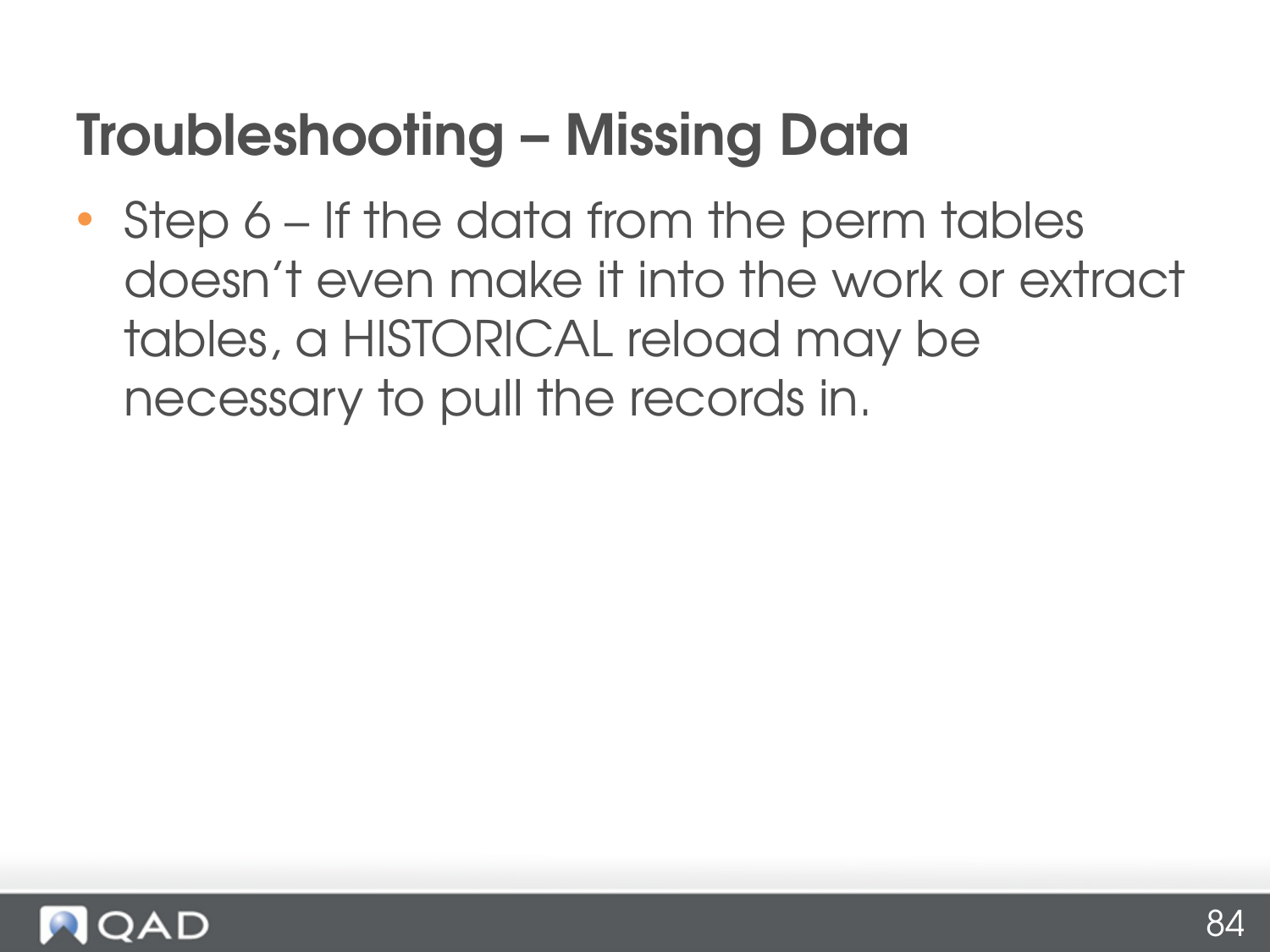

Troubleshooting – Missing Data
Step 6 – If the data from the perm tables doesn’t even make it into the work or extract tables, a HISTORICAL reload may be necessary to pull the records in.
84